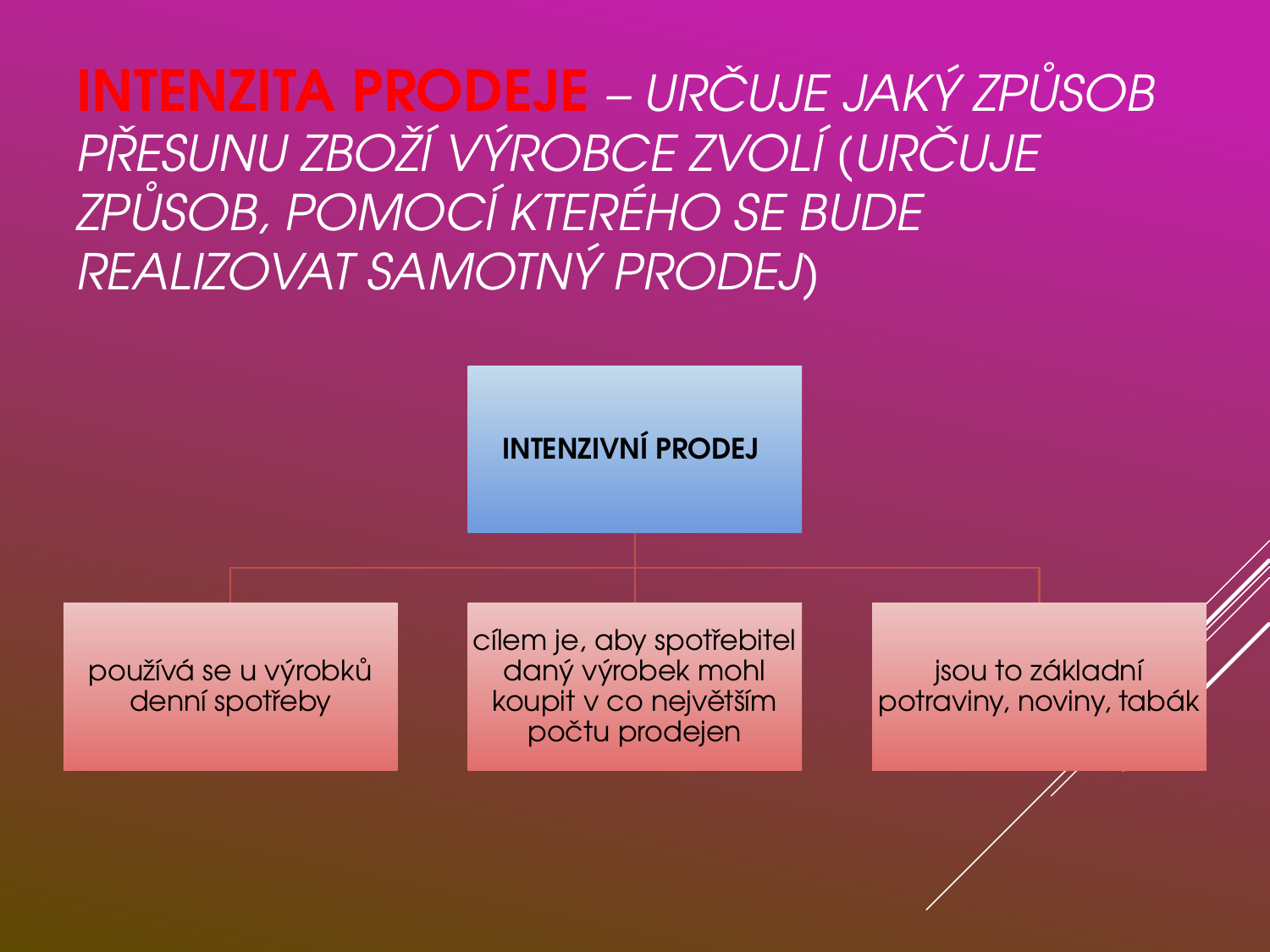

# Intenzita prodeje – určuje jaký způsob přesunu zboží výrobce zvolí (určuje způsob, pomocí kterého se bude realizovat samotný prodej)
INTENZIVNÍ PRODEJ
používá se u výrobků denní spotřeby
cílem je, aby spotřebitel daný výrobek mohl koupit v co největším počtu prodejen
jsou to základní potraviny, noviny, tabák